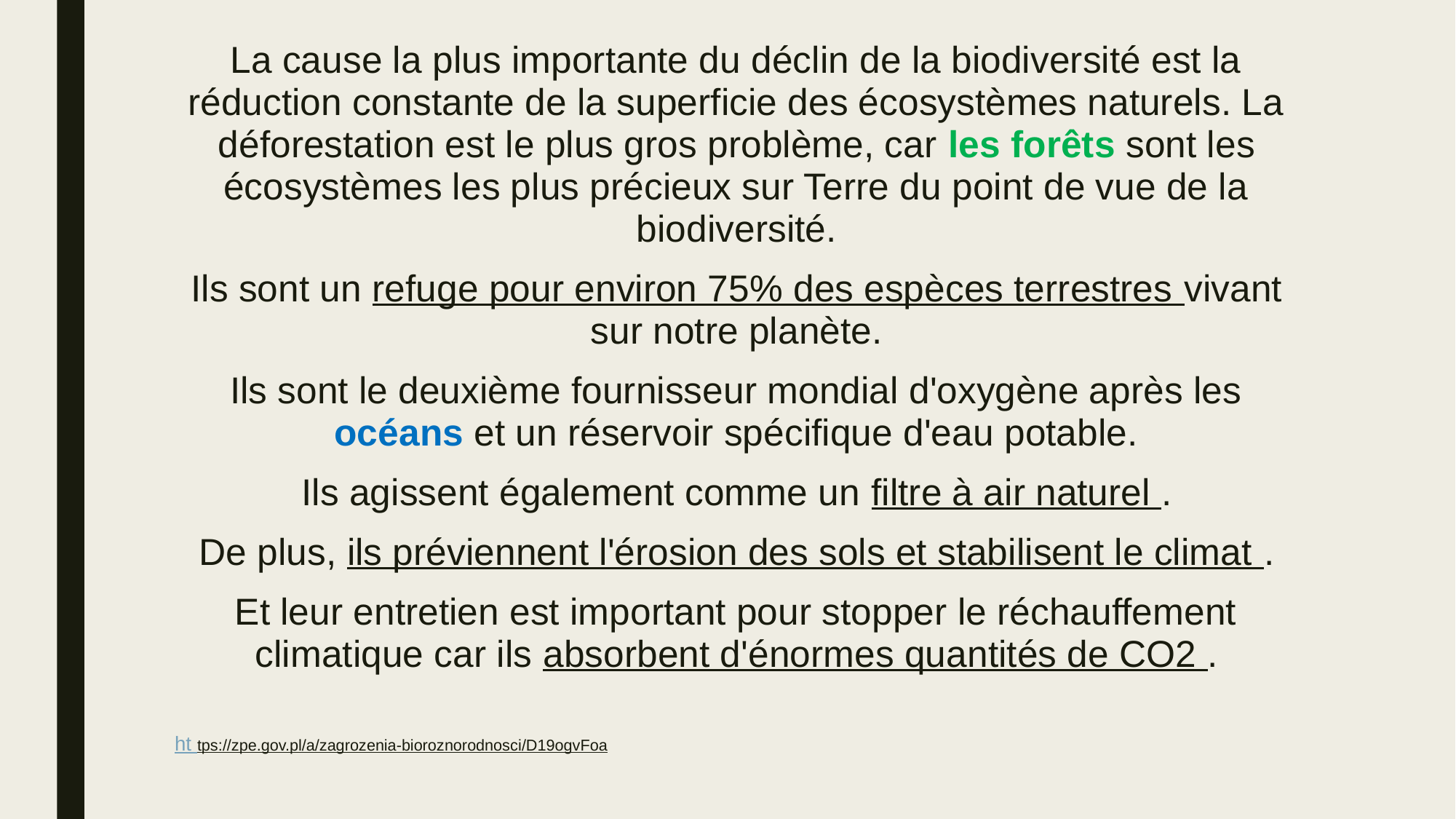

La cause la plus importante du déclin de la biodiversité est la réduction constante de la superficie des écosystèmes naturels. La déforestation est le plus gros problème, car les forêts sont les écosystèmes les plus précieux sur Terre du point de vue de la biodiversité.
Ils sont un refuge pour environ 75% des espèces terrestres vivant sur notre planète.
Ils sont le deuxième fournisseur mondial d'oxygène après les océans et un réservoir spécifique d'eau potable.
Ils agissent également comme un filtre à air naturel .
De plus, ils préviennent l'érosion des sols et stabilisent le climat .
Et leur entretien est important pour stopper le réchauffement climatique car ils absorbent d'énormes quantités de CO2 .

ht tps://zpe.gov.pl/a/zagrozenia-bioroznorodnosci/D19ogvFoa